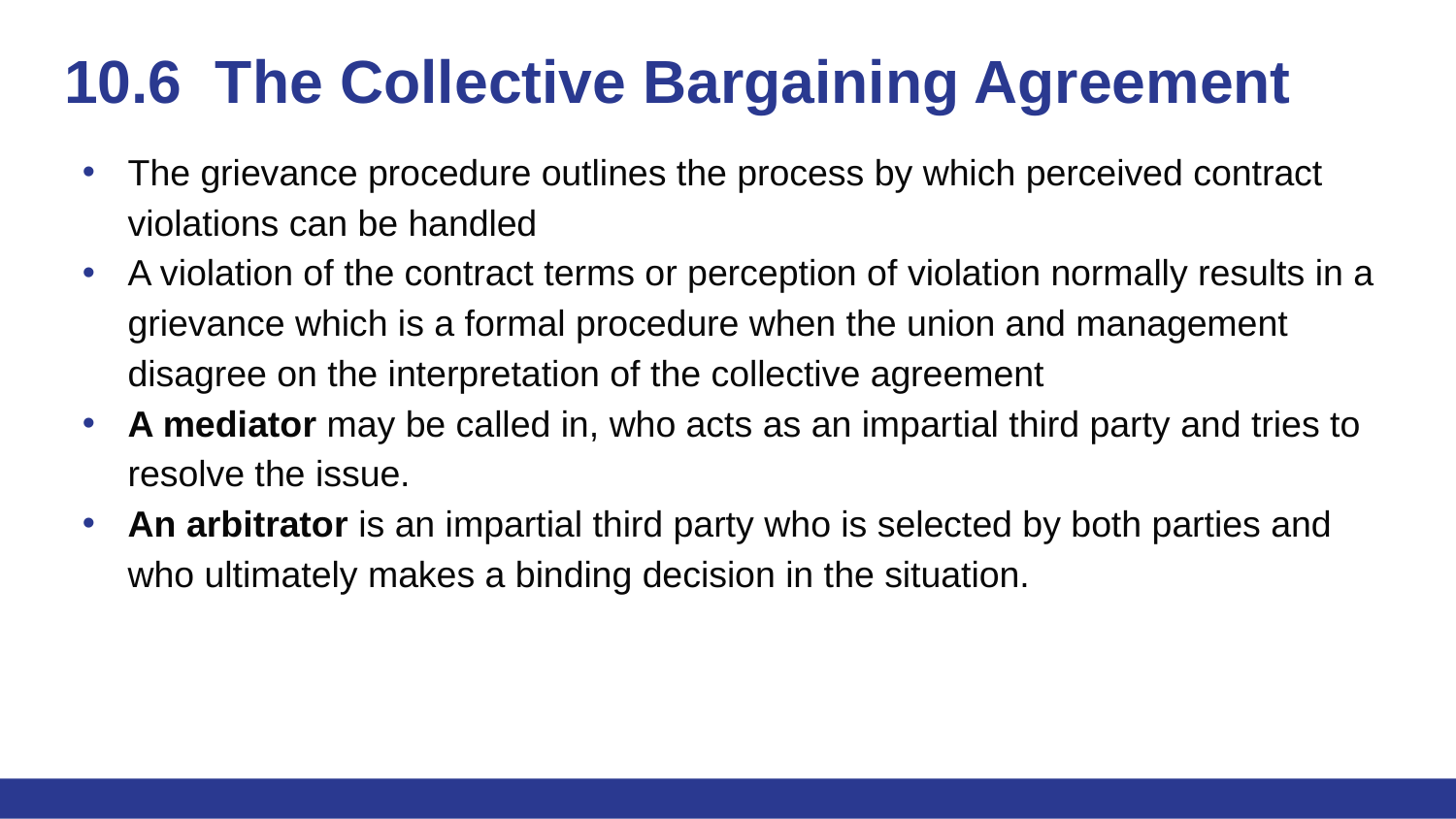

# 10.6  The Collective Bargaining Agreement
The grievance procedure outlines the process by which perceived contract violations can be handled
A violation of the contract terms or perception of violation normally results in a grievance which is a formal procedure when the union and management disagree on the interpretation of the collective agreement
A mediator may be called in, who acts as an impartial third party and tries to resolve the issue.
An arbitrator is an impartial third party who is selected by both parties and who ultimately makes a binding decision in the situation.